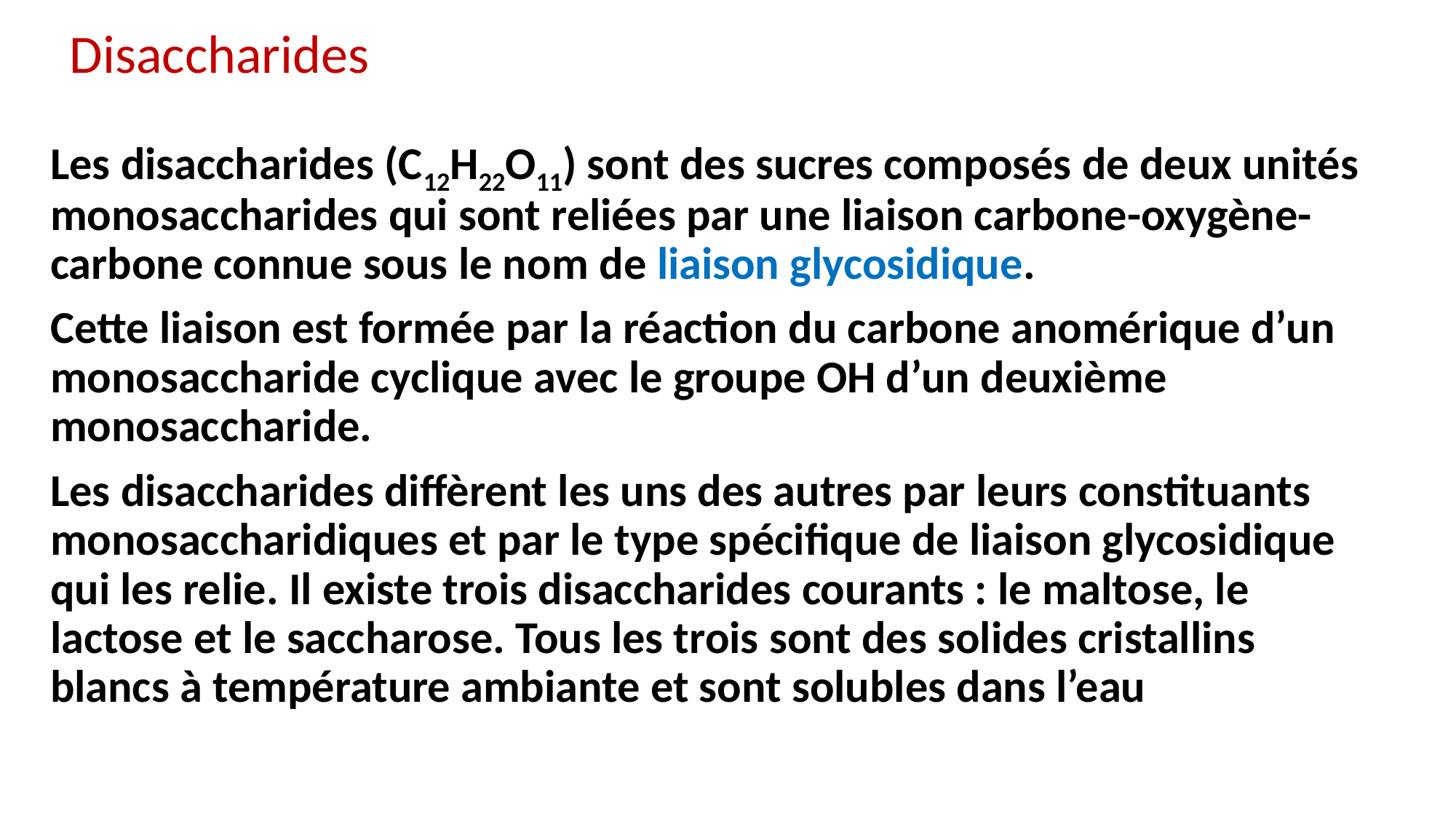

Disaccharides
Les disaccharides (C12H22O11) sont des sucres composés de deux unités monosaccharides qui sont reliées par une liaison carbone-oxygène-carbone connue sous le nom de liaison glycosidique.
Cette liaison est formée par la réaction du carbone anomérique d’un monosaccharide cyclique avec le groupe OH d’un deuxième monosaccharide.
Les disaccharides diffèrent les uns des autres par leurs constituants monosaccharidiques et par le type spécifique de liaison glycosidique qui les relie. Il existe trois disaccharides courants : le maltose, le lactose et le saccharose. Tous les trois sont des solides cristallins blancs à température ambiante et sont solubles dans l’eau